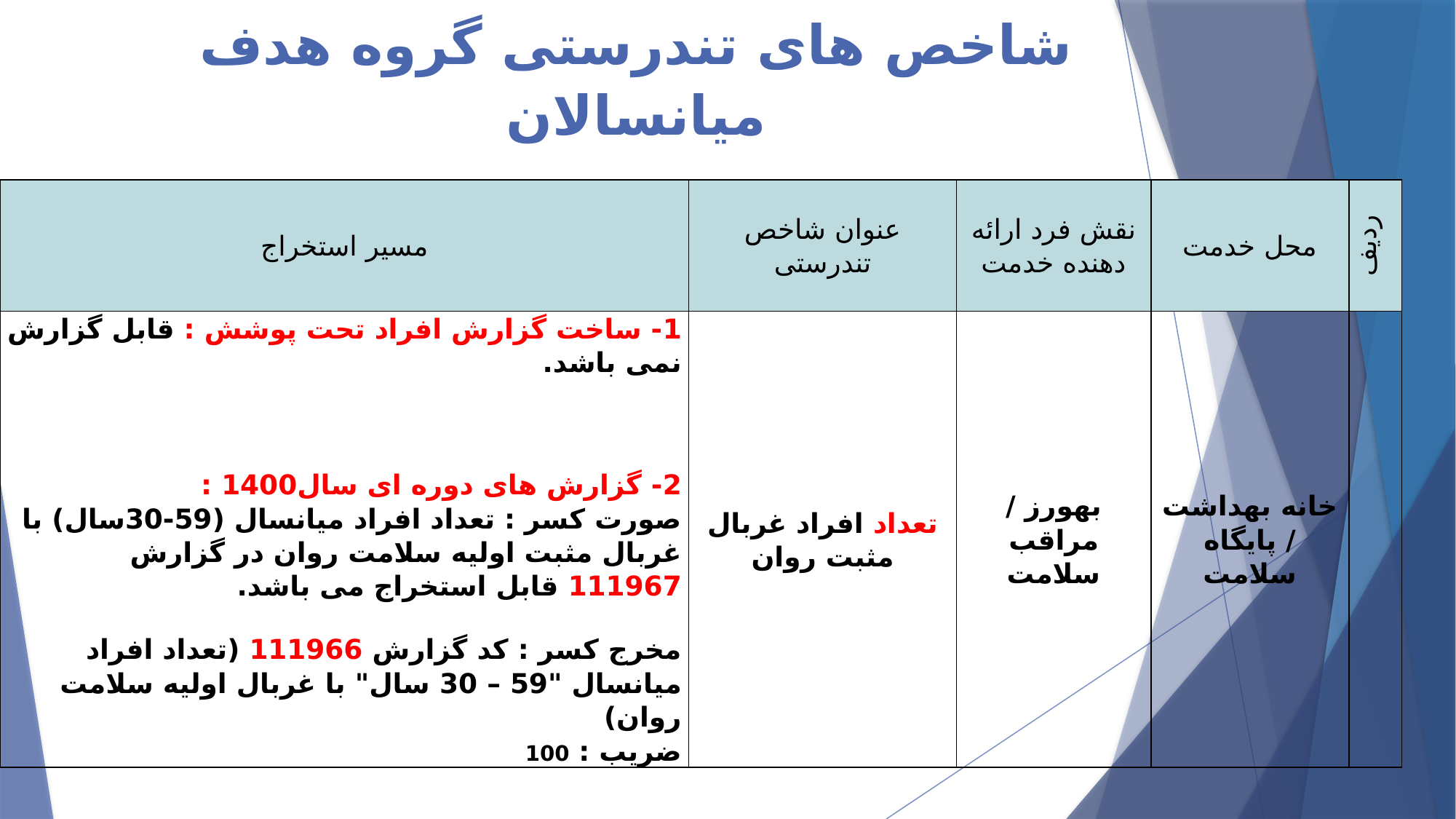

شاخص های تندرستی گروه هدف میانسالان
| مسیر استخراج | عنوان شاخص تندرستی | نقش فرد ارائه دهنده خدمت | محل خدمت | ردیف |
| --- | --- | --- | --- | --- |
| 1- ساخت گزارش افراد تحت پوشش : قابل گزارش نمی باشد. 2- گزارش های دوره ای سال1400 : صورت کسر : تعداد افراد ميانسال (59-30سال) با غربال مثبت اوليه سلامت روان در گزارش 111967 قابل استخراج می باشد. مخرج کسر : کد گزارش 111966 (تعداد افراد ميانسال "59 – 30 سال" با غربال اوليه سلامت روان) ضریب : 100 | تعداد افراد غربال مثبت روان | بهورز / مراقب سلامت | خانه بهداشت / پایگاه سلامت |  |